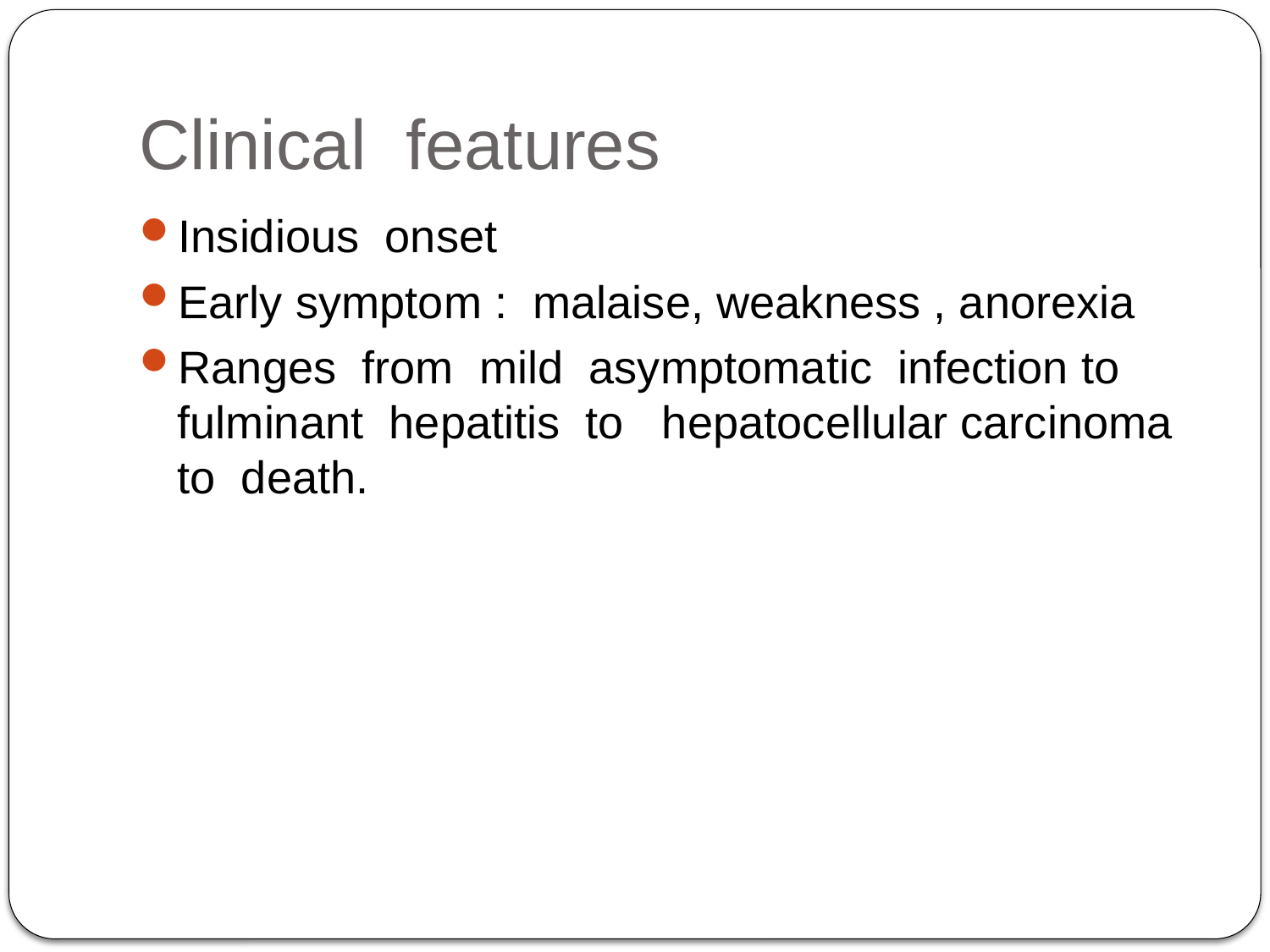

# Clinical  features
Insidious  onset
Early symptom :  malaise, weakness , anorexia
Ranges  from  mild  asymptomatic  infection to fulminant  hepatitis  to   hepatocellular carcinoma to  death.